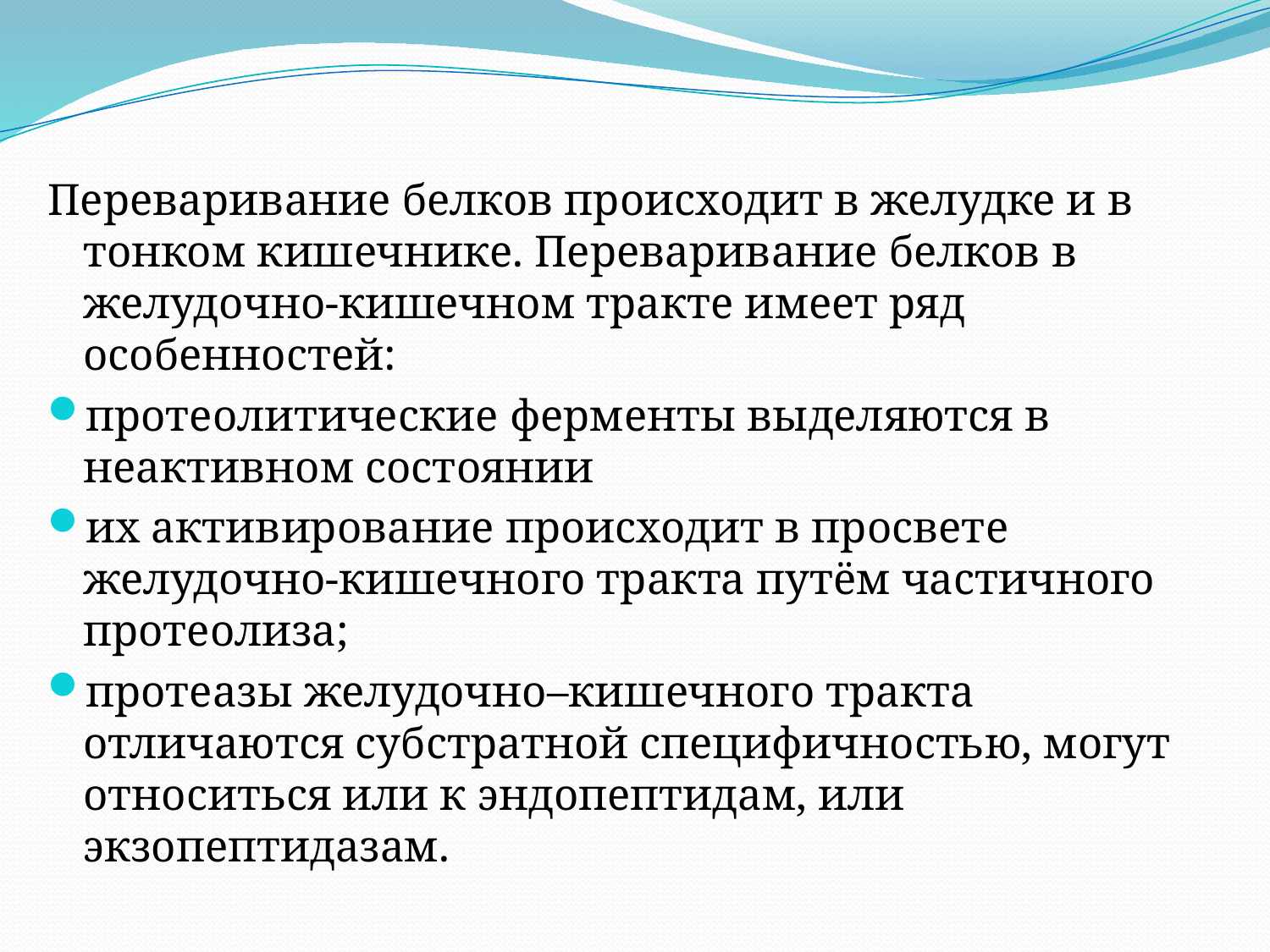

Переваривание белков происходит в желудке и в тонком кишечнике. Переваривание белков в желудочно-кишечном тракте имеет ряд особенностей:
протеолитические ферменты выделяются в неактивном состоянии
их активирование происходит в просвете желудочно-кишечного тракта путём частичного протеолиза;
протеазы желудочно–кишечного тракта отличаются субстратной специфичностью, могут относиться или к эндопептидам, или экзопептидазам.